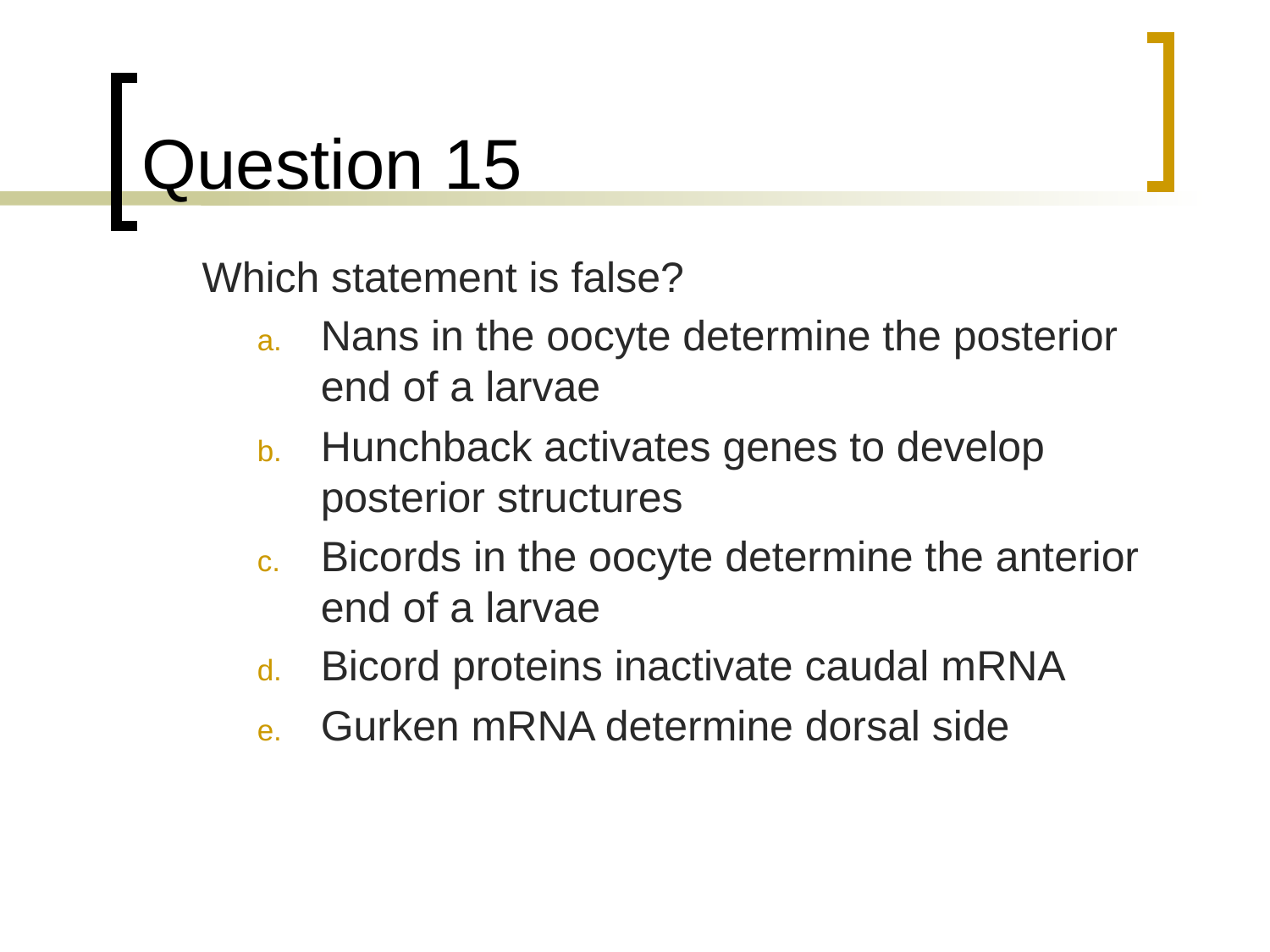

# Question 15
	Which statement is false?
Nans in the oocyte determine the posterior end of a larvae
Hunchback activates genes to develop posterior structures
Bicords in the oocyte determine the anterior end of a larvae
Bicord proteins inactivate caudal mRNA
Gurken mRNA determine dorsal side